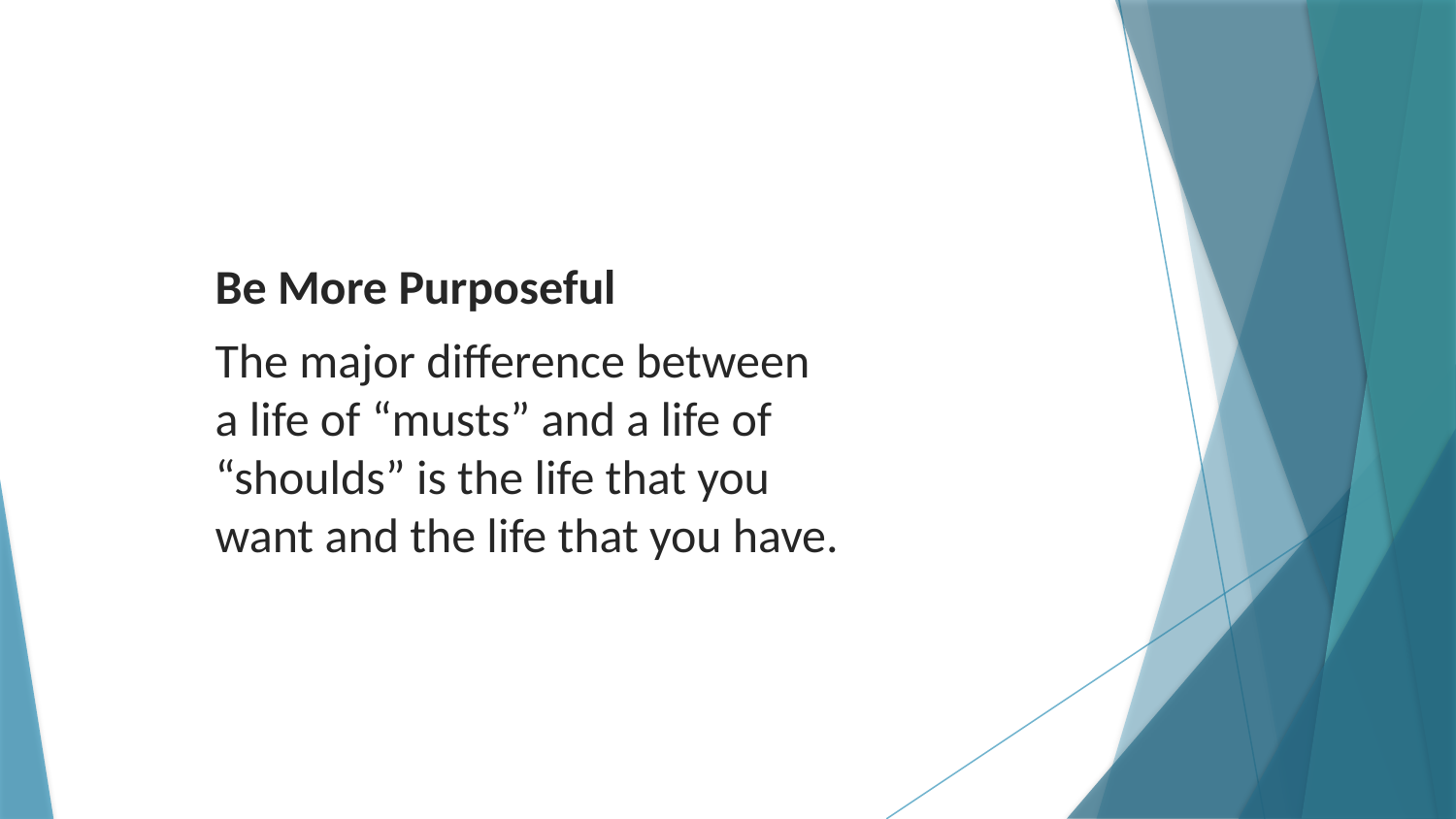

Be More Purposeful
The major difference between a life of “musts” and a life of “shoulds” is the life that you want and the life that you have.